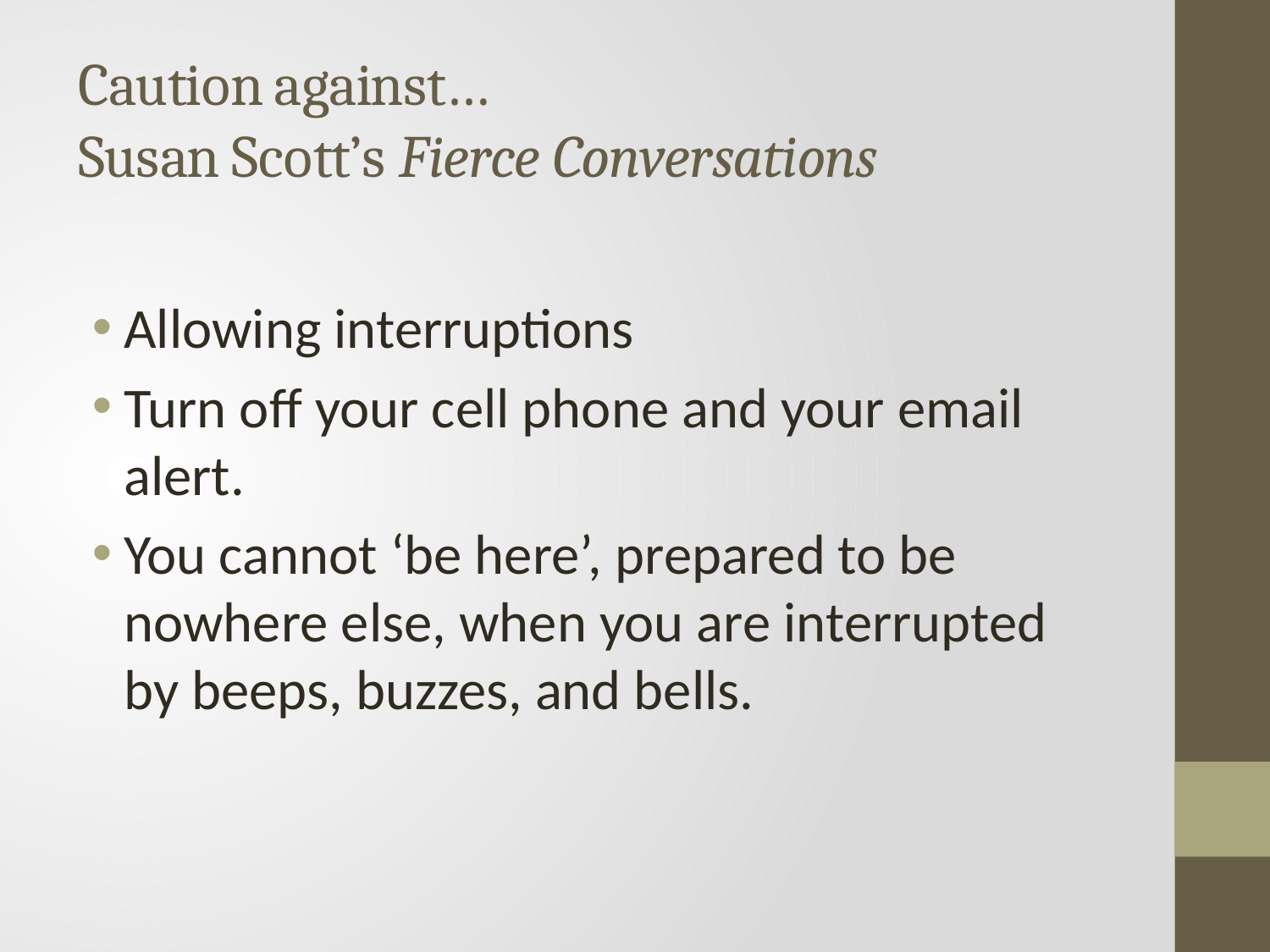

# Caution against… Susan Scott’s Fierce Conversations
Allowing interruptions
Turn off your cell phone and your email alert.
You cannot ‘be here’, prepared to be nowhere else, when you are interrupted by beeps, buzzes, and bells.